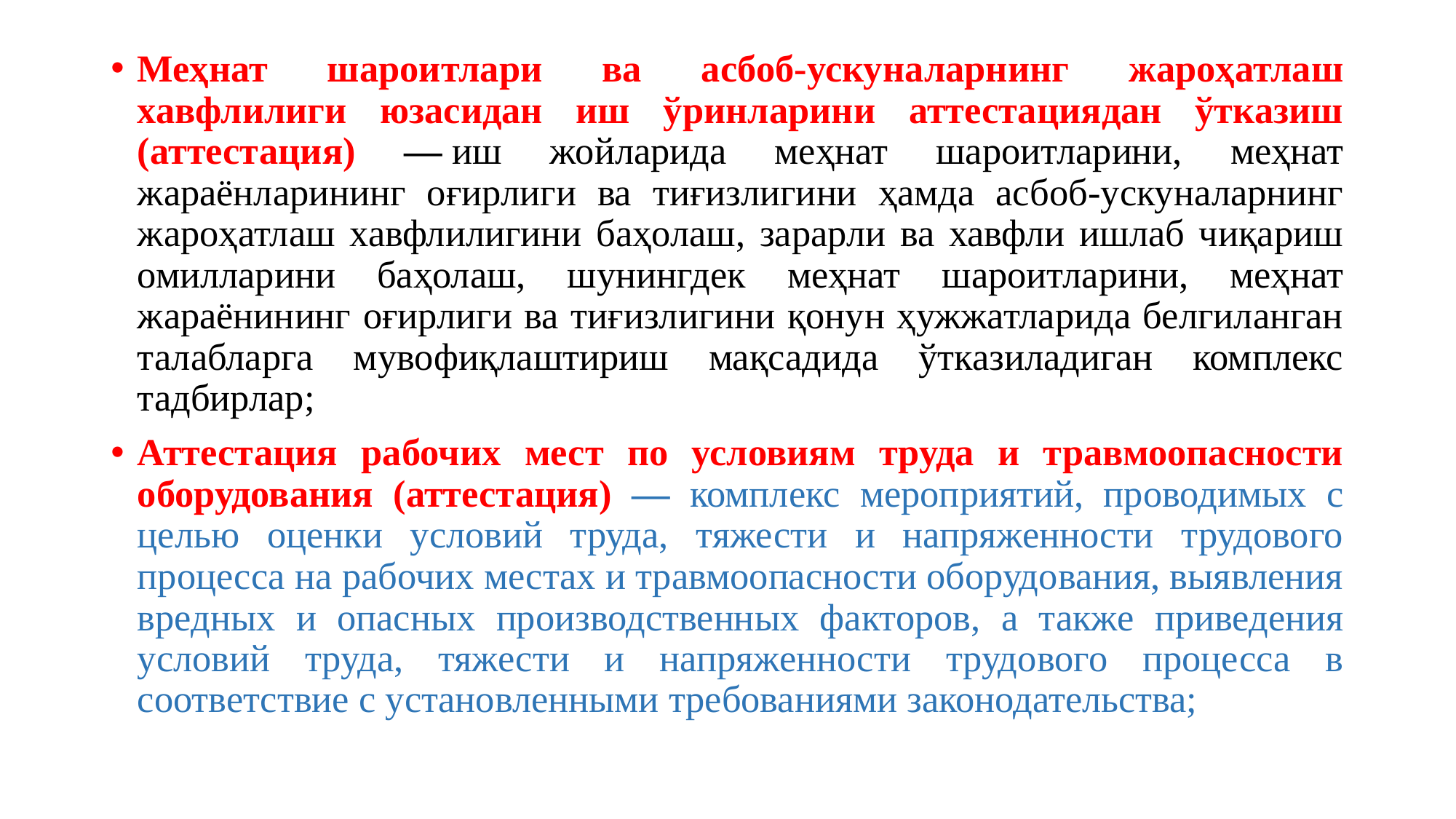

Меҳнат шароитлари ва асбоб-ускуналарнинг жароҳатлаш хавфлилиги юзасидан иш ўринларини аттестациядан ўтказиш (аттестация) — иш жойларида меҳнат шароитларини, меҳнат жараёнларининг оғирлиги ва тиғизлигини ҳамда асбоб-ускуналарнинг жароҳатлаш хавфлилигини баҳолаш, зарарли ва хавфли ишлаб чиқариш омилларини баҳолаш, шунингдек меҳнат шароитларини, меҳнат жараёнининг оғирлиги ва тиғизлигини қонун ҳужжатларида белгиланган талабларга мувофиқлаштириш мақсадида ўтказиладиган комплекс тадбирлар;
Аттестация рабочих мест по условиям труда и травмоопасности оборудования (аттестация) — комплекс мероприятий, проводимых с целью оценки условий труда, тяжести и напряженности трудового процесса на рабочих местах и травмоопасности оборудования, выявления вредных и опасных производственных факторов, а также приведения условий труда, тяжести и напряженности трудового процесса в соответствие с установленными требованиями законодательства;